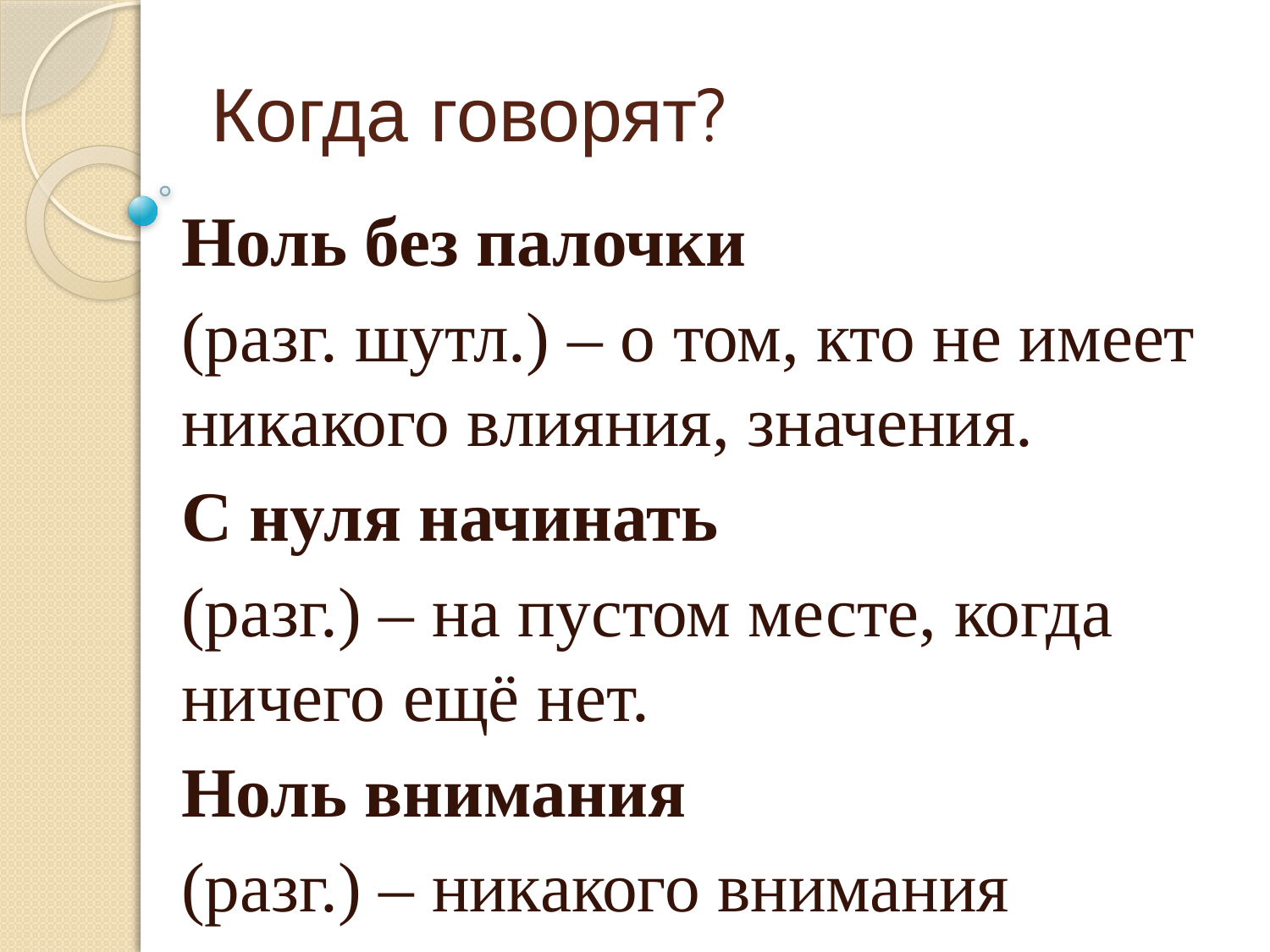

# Когда говорят?
Ноль без палочки
(разг. шутл.) – о том, кто не имеет никакого влияния, значения.
С нуля начинать
(разг.) – на пустом месте, когда ничего ещё нет.
Ноль внимания
(разг.) – никакого внимания